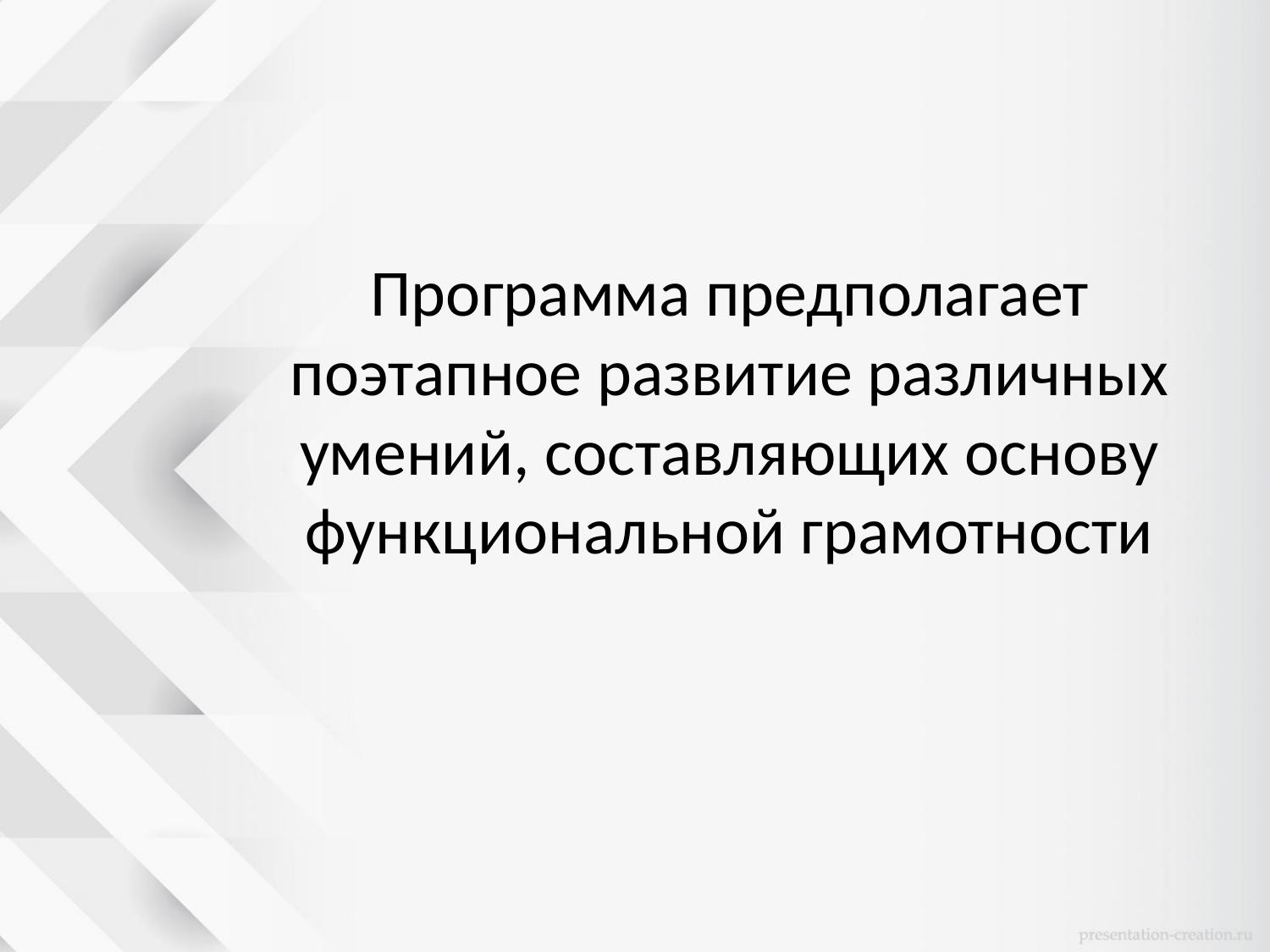

# Программа предполагает поэтапное развитие различных умений, составляющих основу функциональной грамотности